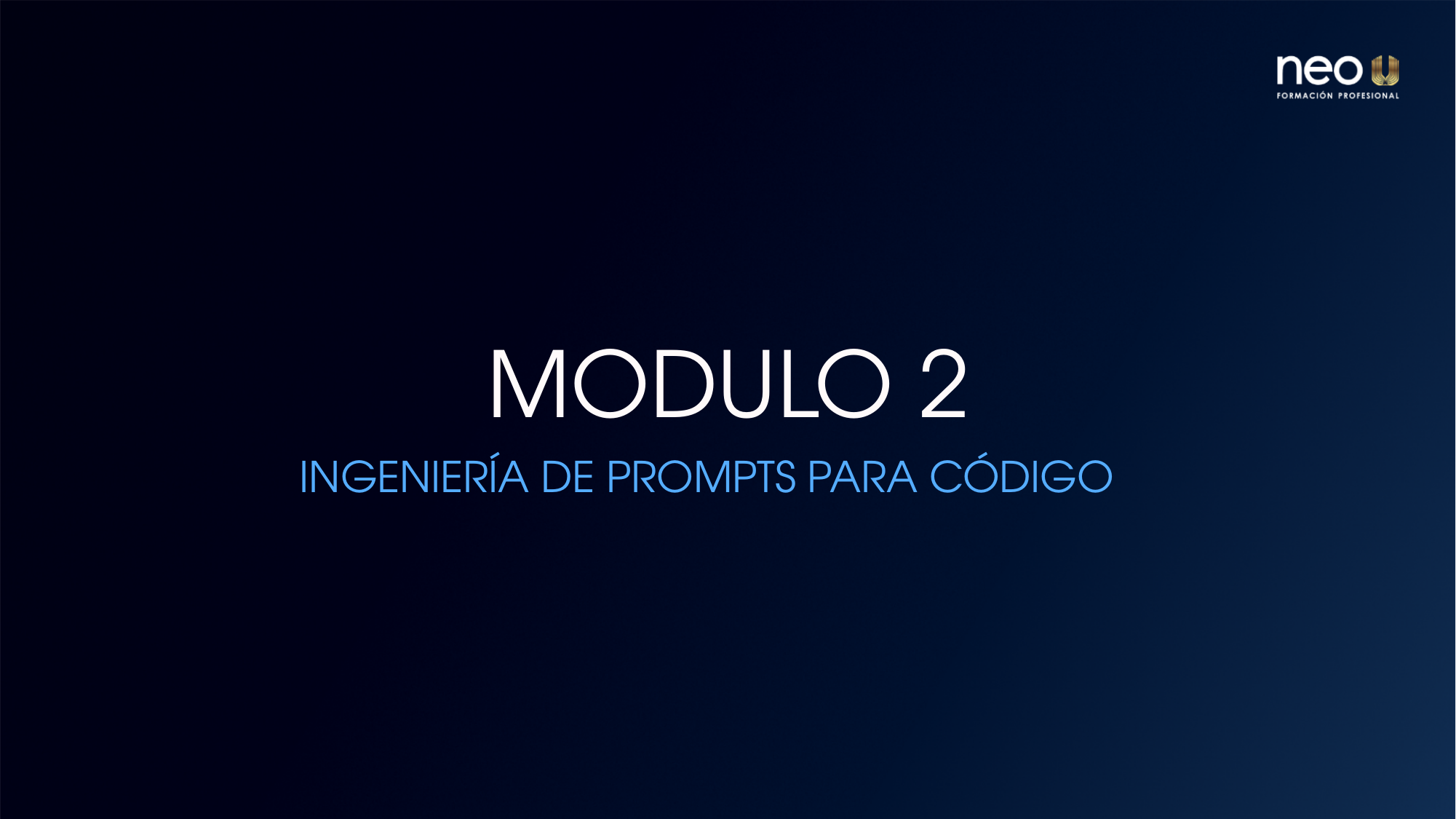

# MODULO 2
INGENIERÍA DE PROMPTS PARA CÓDIGO